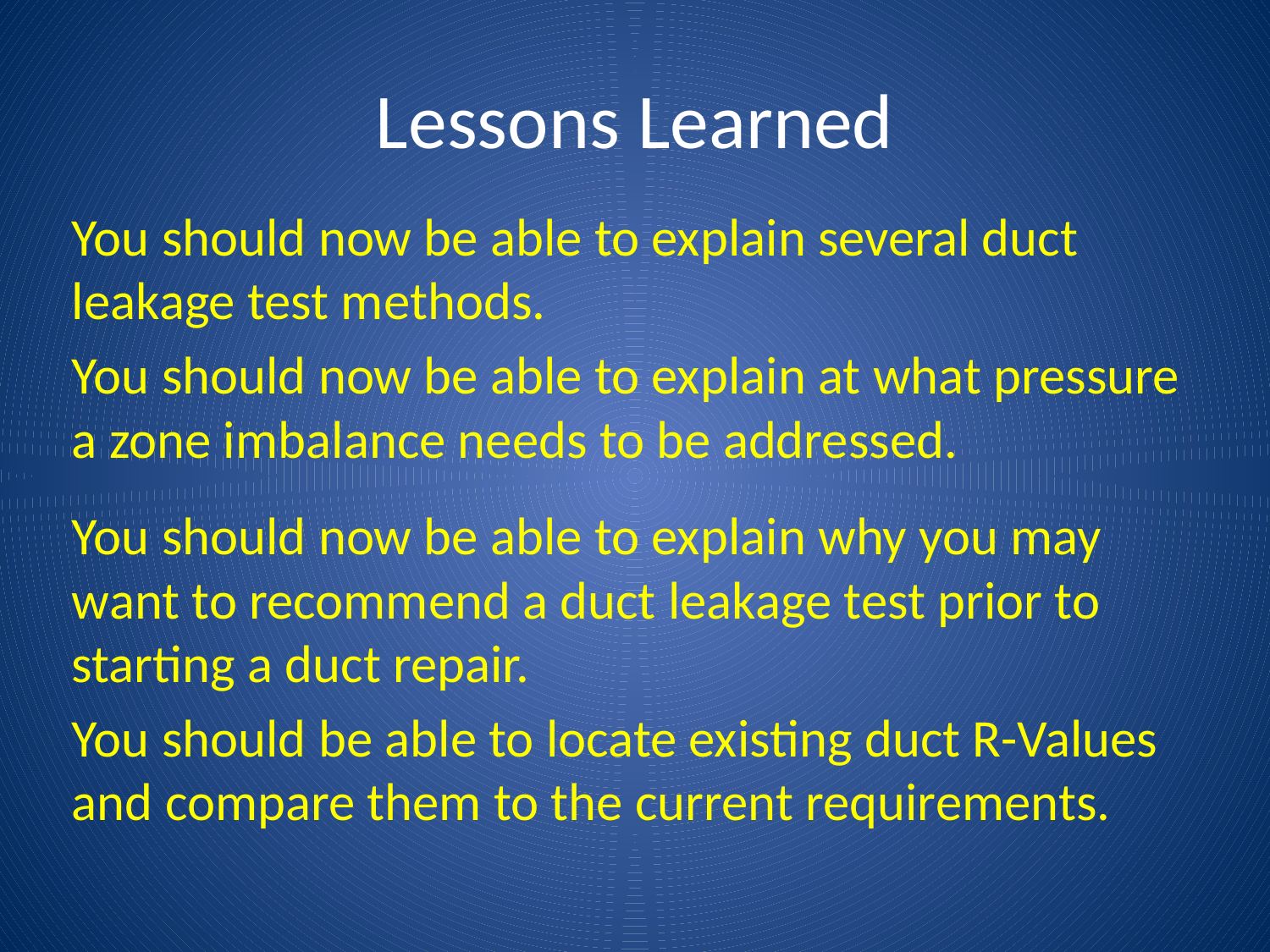

# Lessons Learned
You should now be able to explain several duct leakage test methods.
You should now be able to explain at what pressure a zone imbalance needs to be addressed.

You should now be able to explain why you may want to recommend a duct leakage test prior to starting a duct repair.
You should be able to locate existing duct R-Values and compare them to the current requirements.